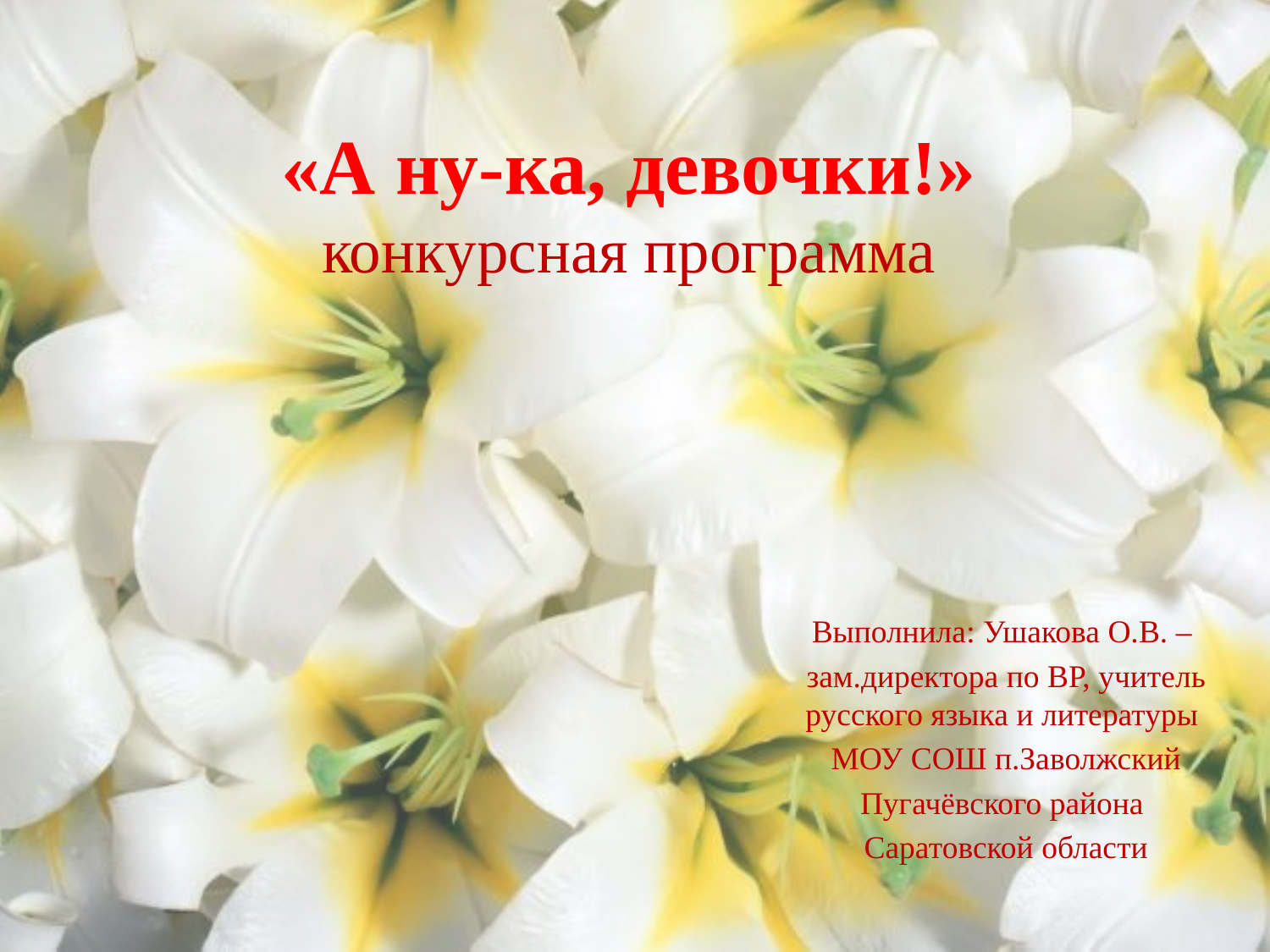

# «А ну-ка, девочки!» конкурсная программа
Выполнила: Ушакова О.В. –
зам.директора по ВР, учитель русского языка и литературы
МОУ СОШ п.Заволжский
Пугачёвского района
Саратовской области